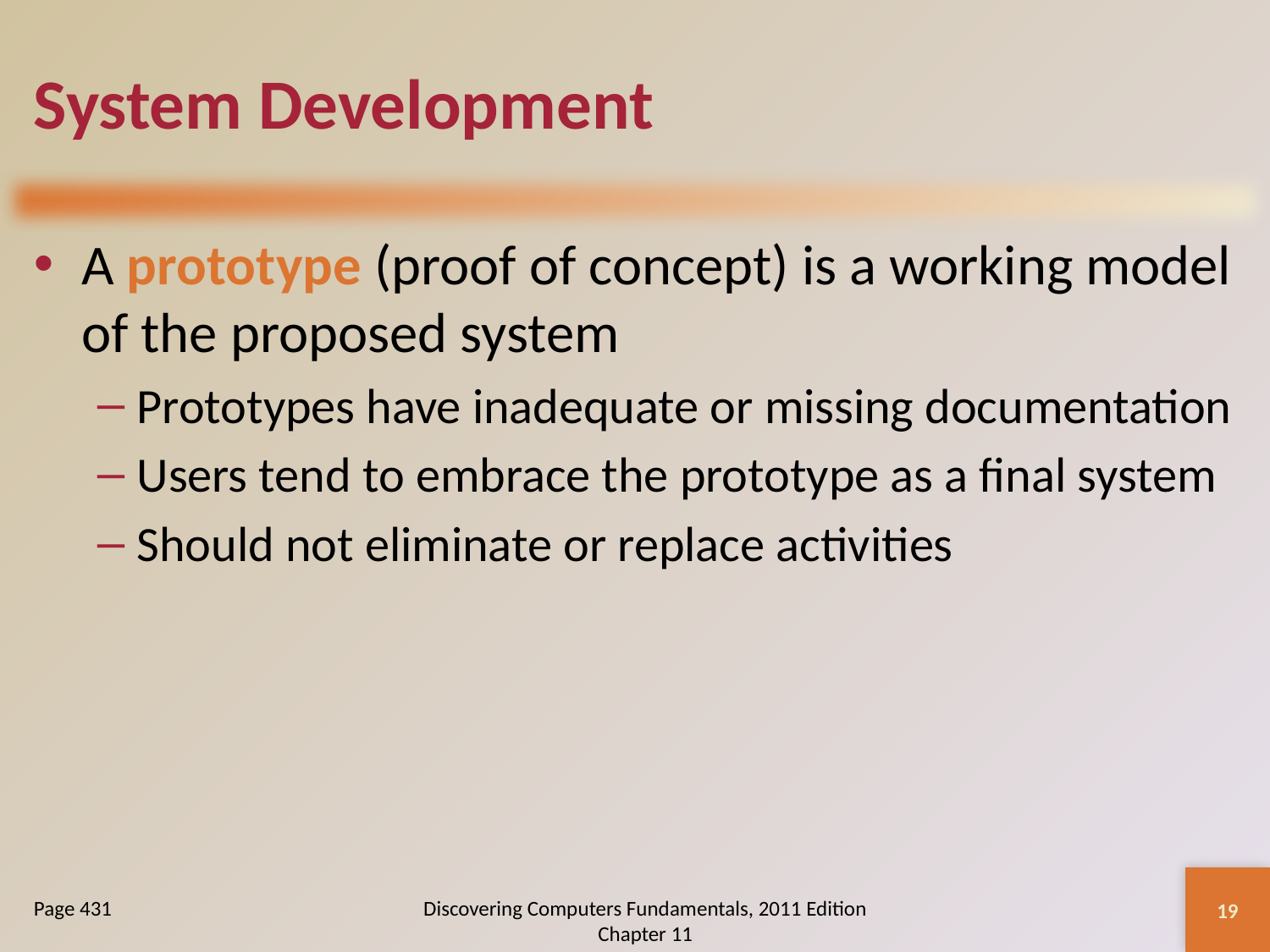

# System Development
A prototype (proof of concept) is a working model of the proposed system
Prototypes have inadequate or missing documentation
Users tend to embrace the prototype as a final system
Should not eliminate or replace activities
19
Page 431
Discovering Computers Fundamentals, 2011 Edition Chapter 11